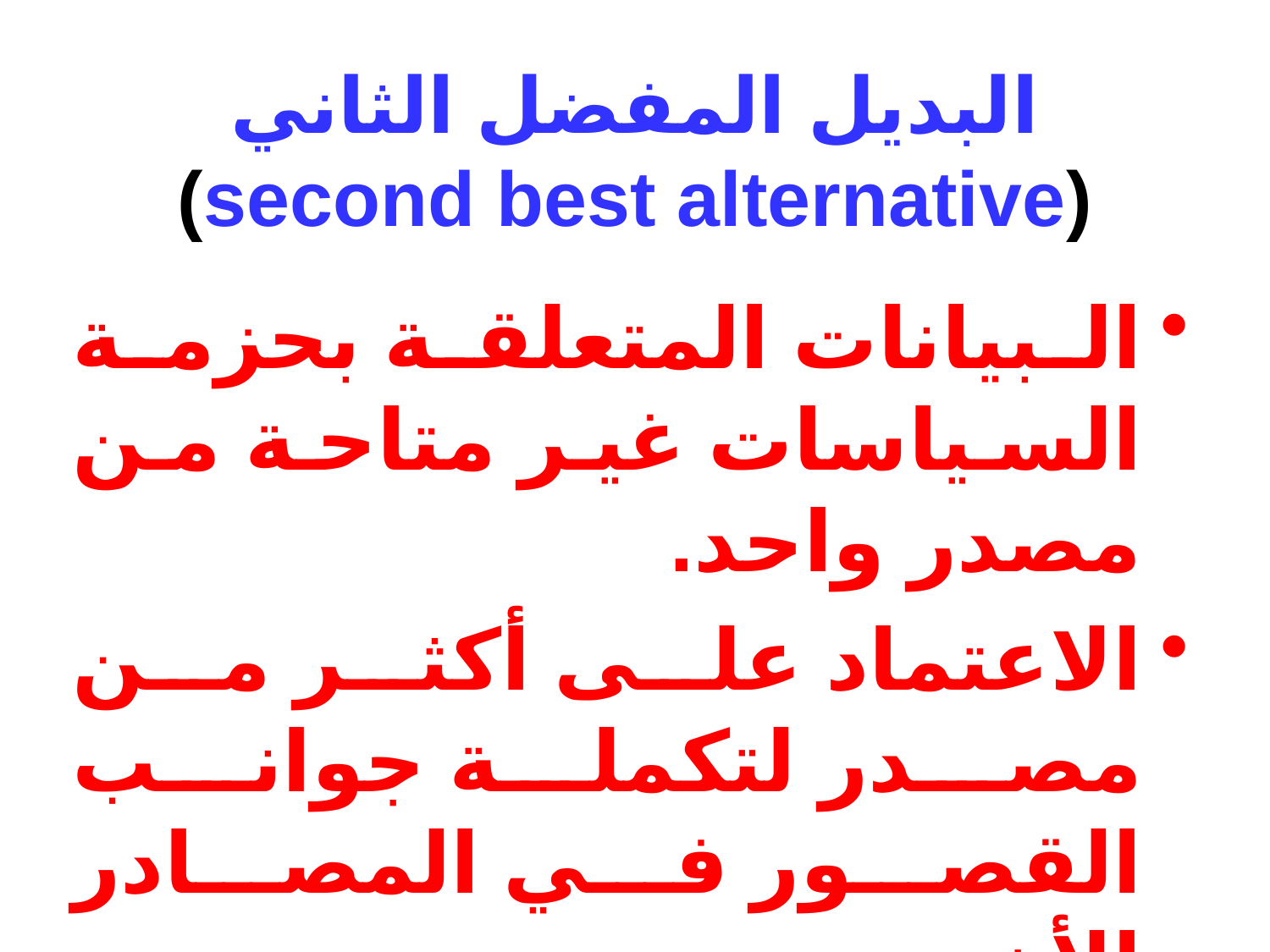

# البديل المفضل الثاني (second best alternative)
البيانات المتعلقة بحزمة السياسات غير متاحة من مصدر واحد.
الاعتماد على أكثر من مصدر لتكملة جوانب القصور في المصادر الأخرى